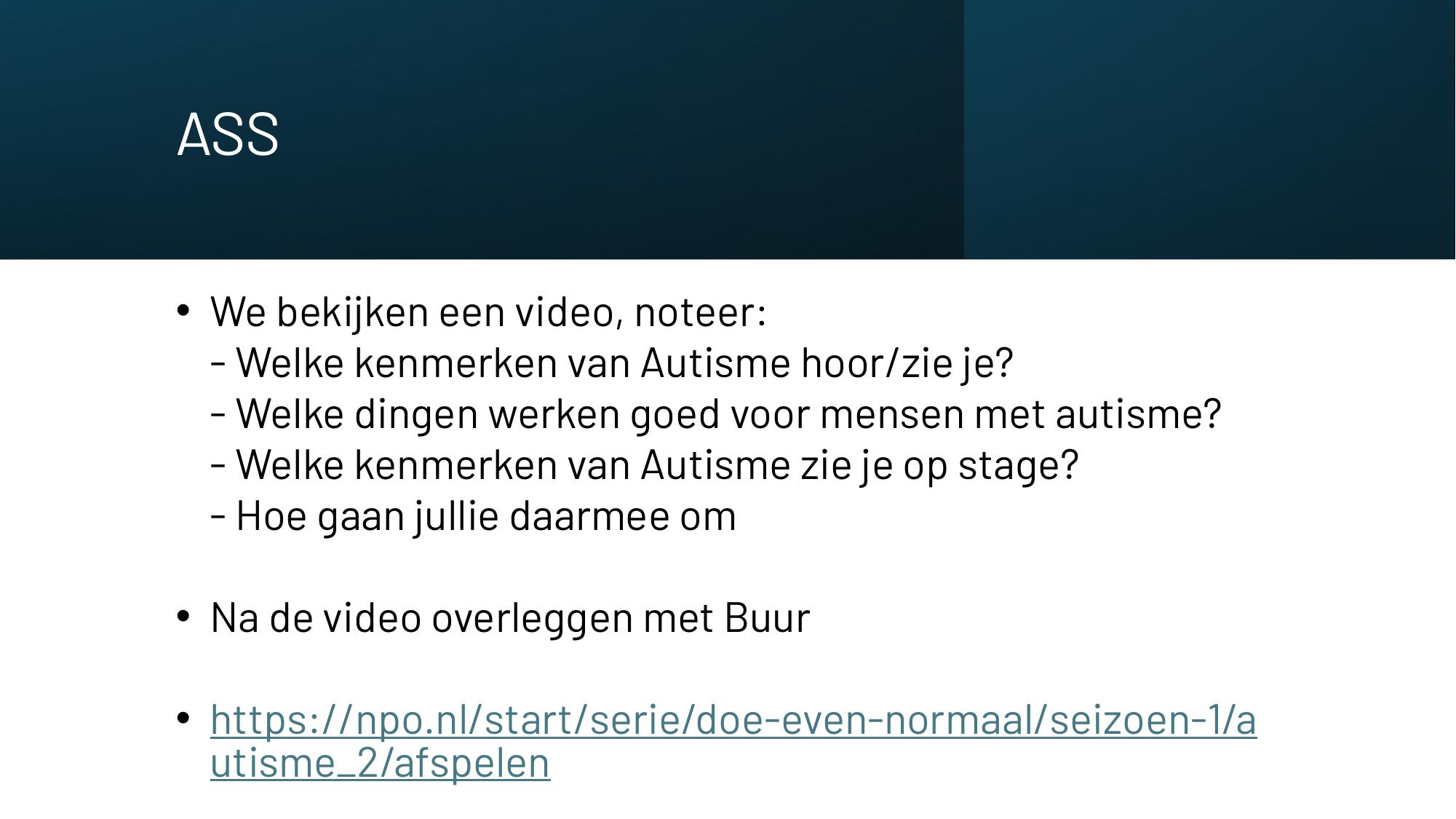

# ASS
We bekijken een video, noteer:
- Welke kenmerken van Autisme hoor/zie je?
- Welke dingen werken goed voor mensen met autisme?
- Welke kenmerken van Autisme zie je op stage?
- Hoe gaan jullie daarmee om

Na de video overleggen met Buur

https://npo.nl/start/serie/doe-even-normaal/seizoen-1/autisme_2/afspelen